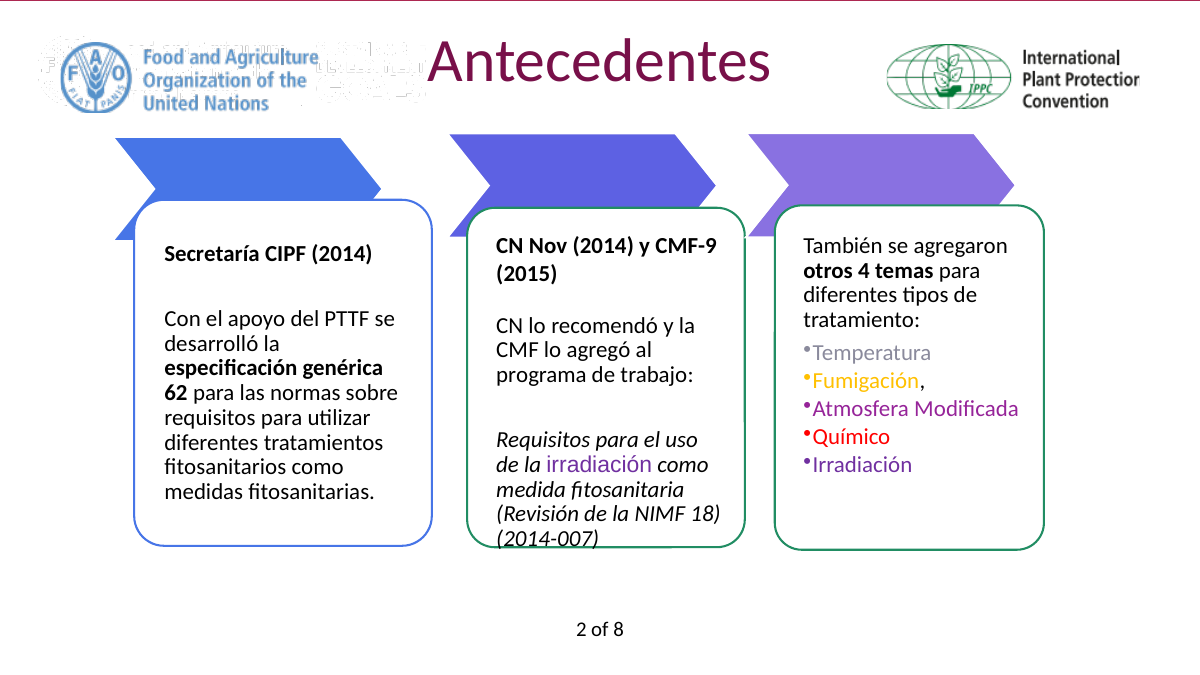

Antecedentes
Secretaría CIPF (2014)

Con el apoyo del PTTF se desarrolló la especificación genérica 62 para las normas sobre requisitos para utilizar diferentes tratamientos fitosanitarios como medidas fitosanitarias.

CN Nov (2014) y CMF-9 (2015)

CN lo recomendó y la CMF lo agregó al programa de trabajo:

Requisitos para el uso de la irradiación como medida fitosanitaria (Revisión de la NIMF 18) (2014-007)
También se agregaron otros 4 temas para diferentes tipos de tratamiento:
Temperatura
Fumigación,
Atmosfera Modificada
Químico
Irradiación

2 of 8